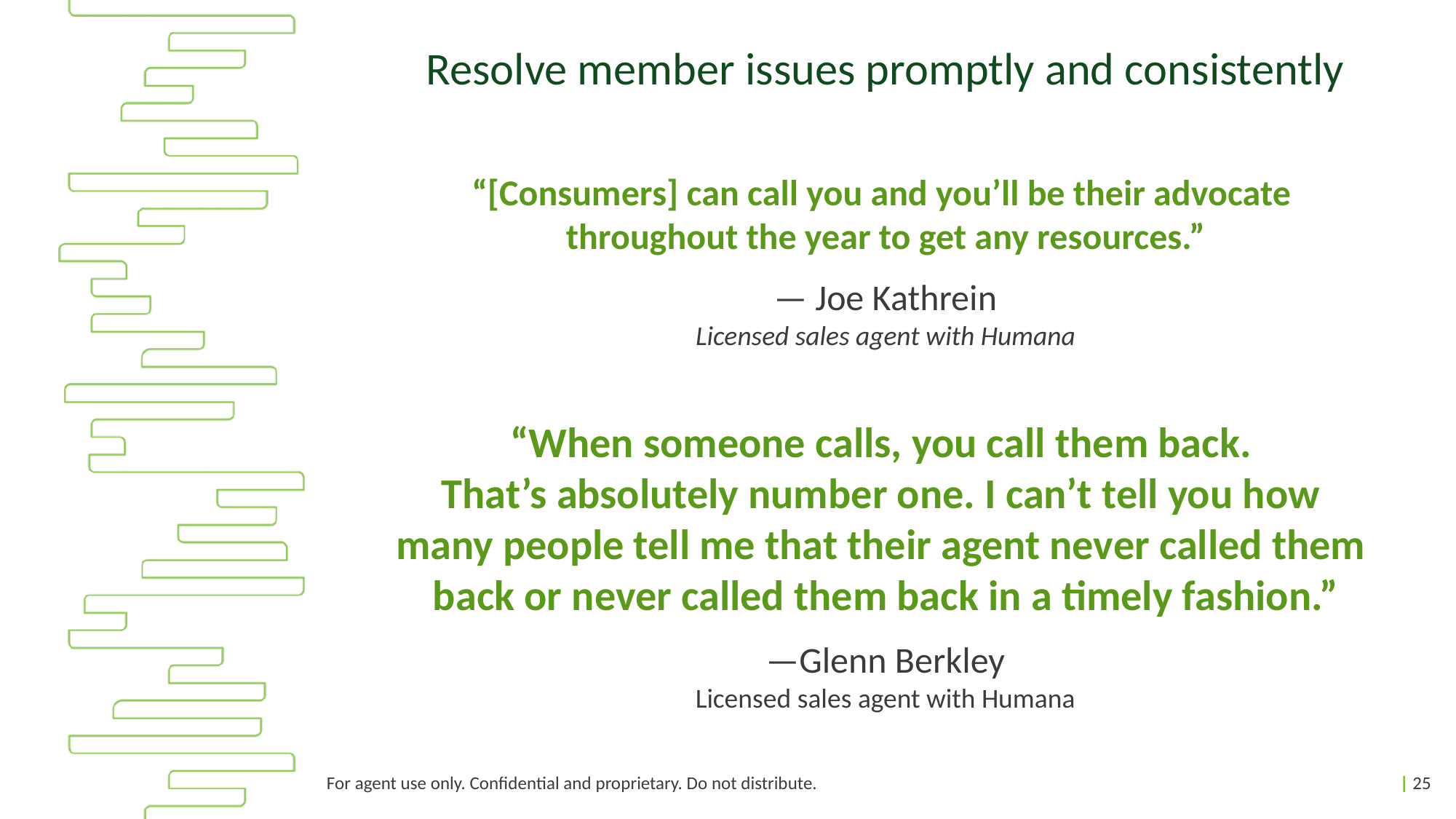

Resolve member issues promptly and consistently
“[Consumers] can call you and you’ll be their advocate
throughout the year to get any resources.”
— Joe Kathrein
Licensed sales agent with Humana
“When someone calls, you call them back.
That’s absolutely number one. I can’t tell you how
many people tell me that their agent never called them
back or never called them back in a timely fashion.”
—Glenn Berkley
Licensed sales agent with Humana
For agent use only. Confidential and proprietary. Do not distribute.
| 25